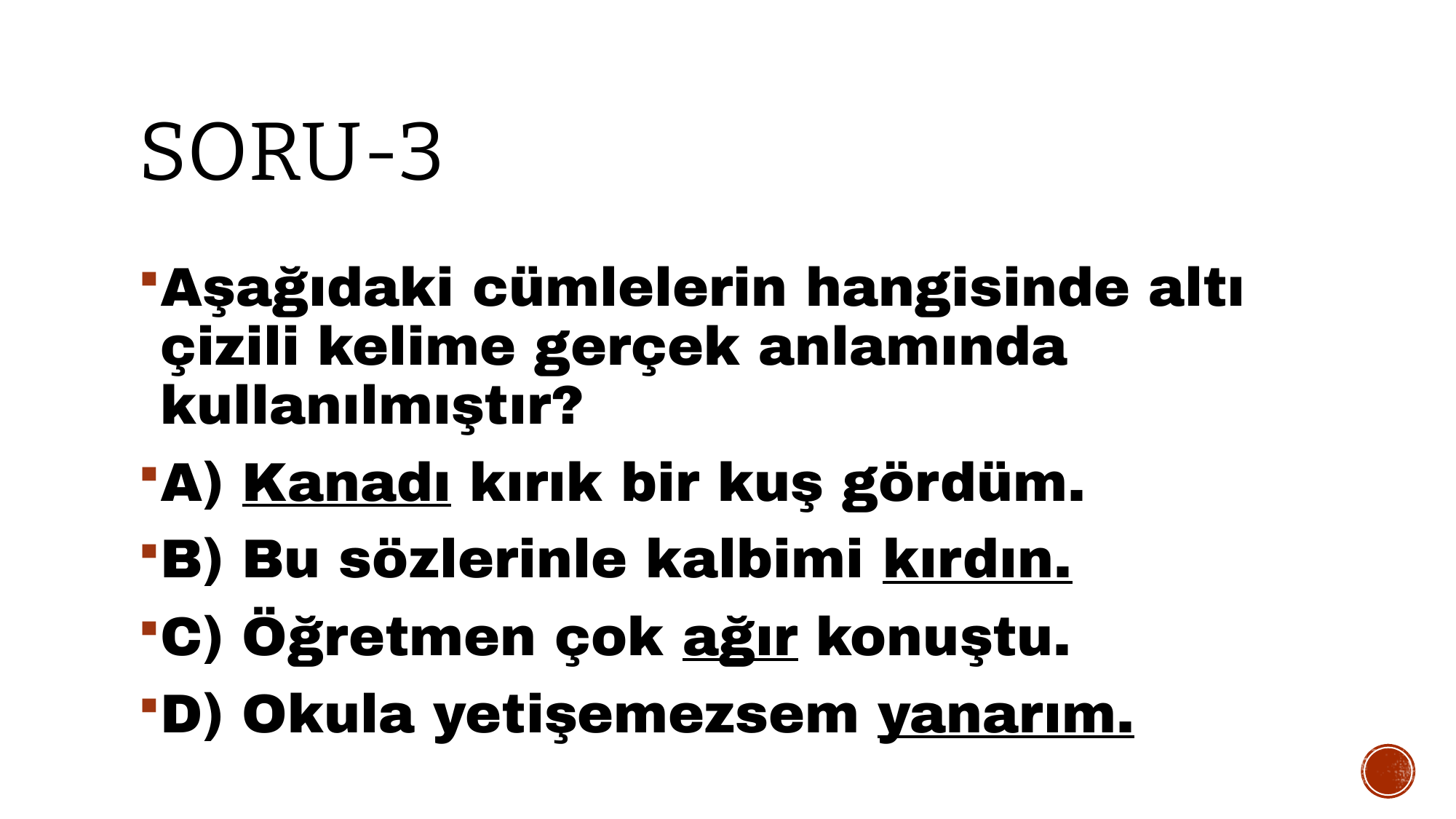

# Soru-3
Aşağıdaki cümlelerin hangisinde altı çizili kelime gerçek anlamında kullanılmıştır?
A) Kanadı kırık bir kuş gördüm.
B) Bu sözlerinle kalbimi kırdın.
C) Öğretmen çok ağır konuştu.
D) Okula yetişemezsem yanarım.